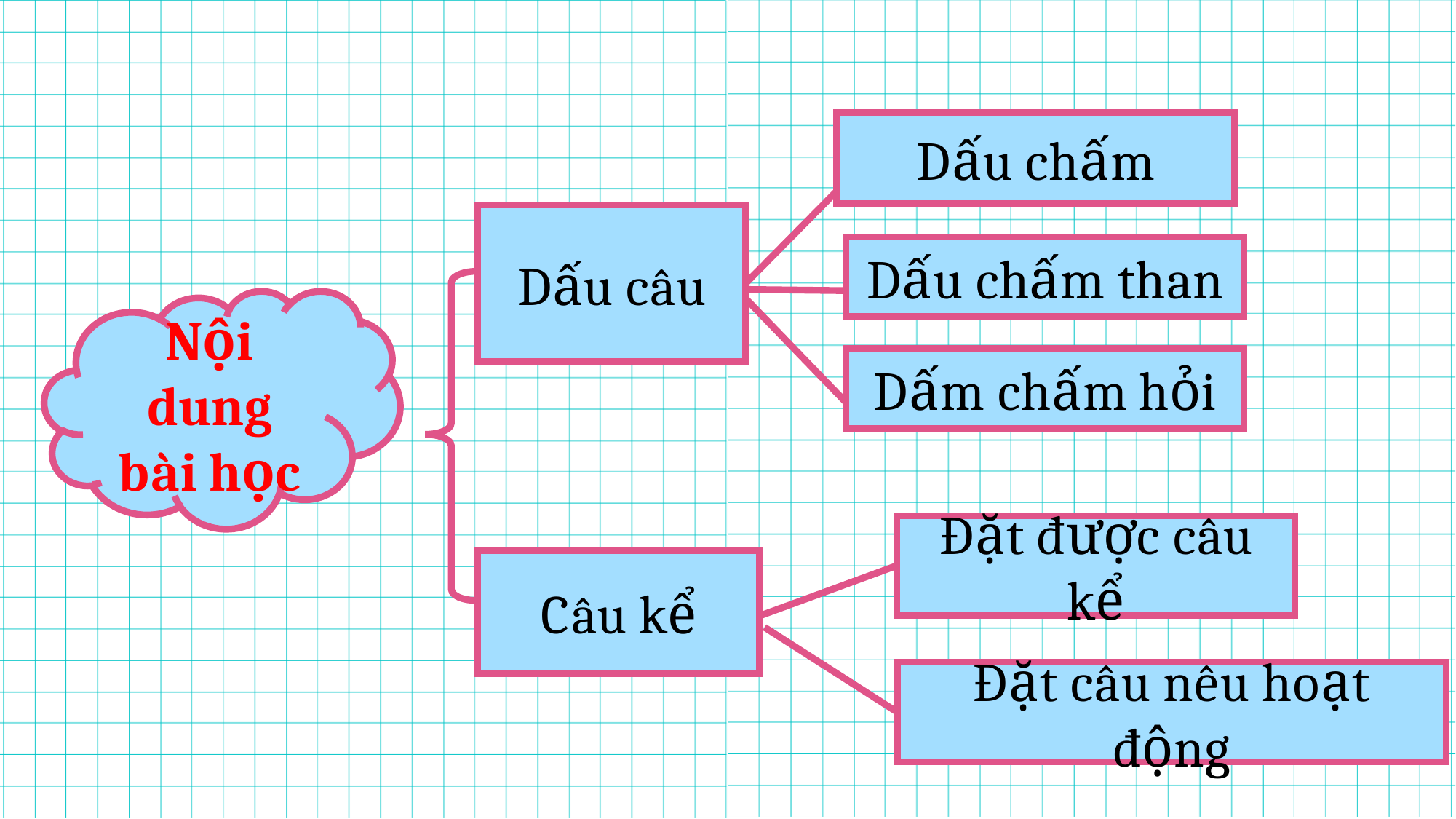

Dấu chấm
Dấu câu
Dấu chấm than

Nội dung bài học
Dấm chấm hỏi
Đặt được câu kể
Câu kể
Đặt câu nêu hoạt động